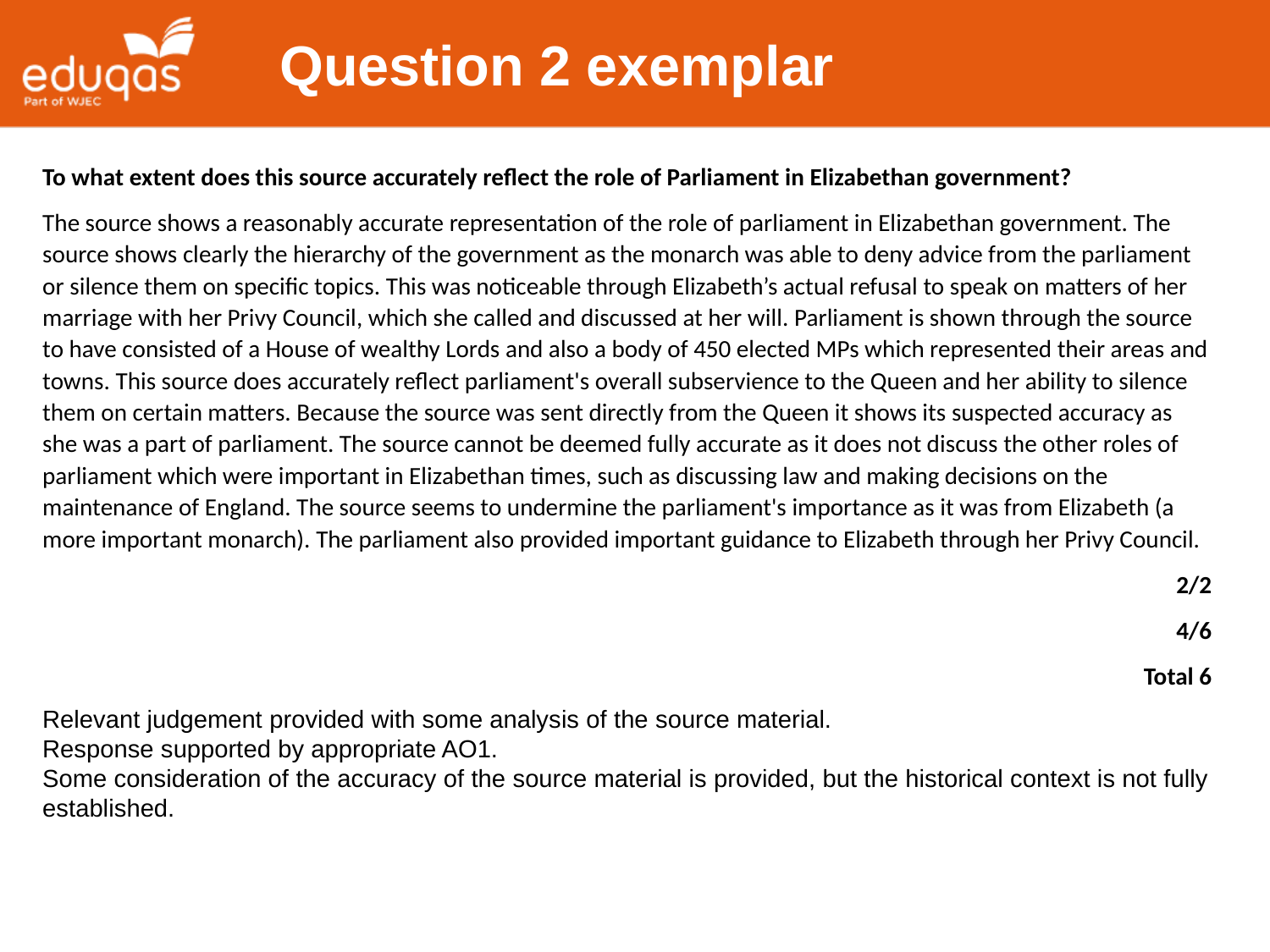

# Question 2 exemplar
To what extent does this source accurately reflect the role of Parliament in Elizabethan government?
The source shows a reasonably accurate representation of the role of parliament in Elizabethan government. The source shows clearly the hierarchy of the government as the monarch was able to deny advice from the parliament or silence them on specific topics. This was noticeable through Elizabeth’s actual refusal to speak on matters of her marriage with her Privy Council, which she called and discussed at her will. Parliament is shown through the source to have consisted of a House of wealthy Lords and also a body of 450 elected MPs which represented their areas and towns. This source does accurately reflect parliament's overall subservience to the Queen and her ability to silence them on certain matters. Because the source was sent directly from the Queen it shows its suspected accuracy as she was a part of parliament. The source cannot be deemed fully accurate as it does not discuss the other roles of parliament which were important in Elizabethan times, such as discussing law and making decisions on the maintenance of England. The source seems to undermine the parliament's importance as it was from Elizabeth (a more important monarch). The parliament also provided important guidance to Elizabeth through her Privy Council.
2/2
4/6
Total 6
Relevant judgement provided with some analysis of the source material.
Response supported by appropriate AO1.
Some consideration of the accuracy of the source material is provided, but the historical context is not fully established.